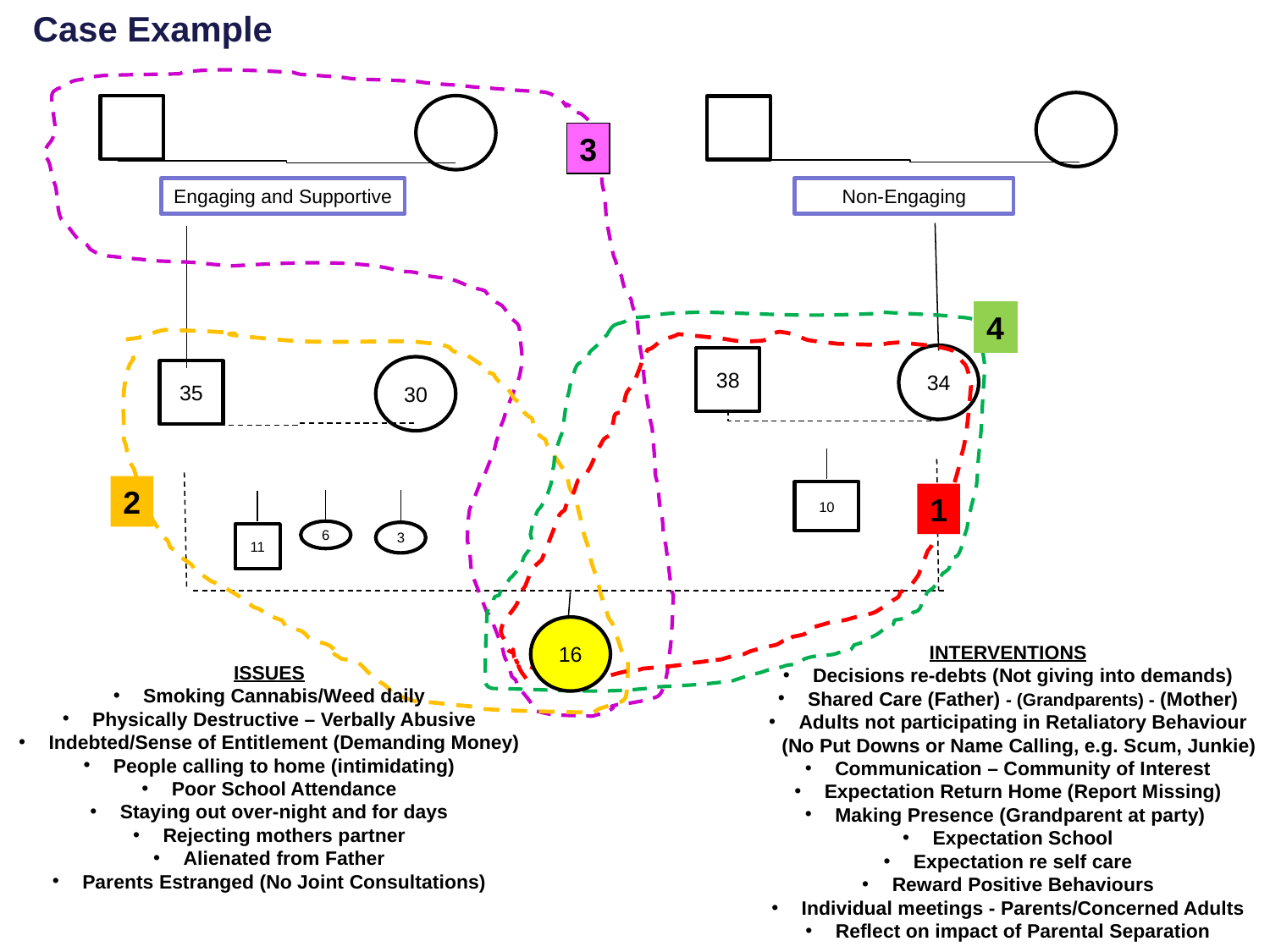

Case Example

3
Non-Engaging
Engaging and Supportive
4

34
38
30
35
2
10
1
6
3
11
16
INTERVENTIONS
Decisions re-debts (Not giving into demands)
Shared Care (Father) - (Grandparents) - (Mother)
Adults not participating in Retaliatory Behaviour
    (No Put Downs or Name Calling, e.g. Scum, Junkie)
Communication – Community of Interest
Expectation Return Home (Report Missing)
Making Presence (Grandparent at party)
Expectation School
Expectation re self care
Reward Positive Behaviours
Individual meetings - Parents/Concerned Adults
Reflect on impact of Parental Separation
ISSUES
Smoking Cannabis/Weed daily
Physically Destructive – Verbally Abusive
Indebted/Sense of Entitlement (Demanding Money)
People calling to home (intimidating)
Poor School Attendance
Staying out over-night and for days
Rejecting mothers partner
Alienated from Father
Parents Estranged (No Joint Consultations)